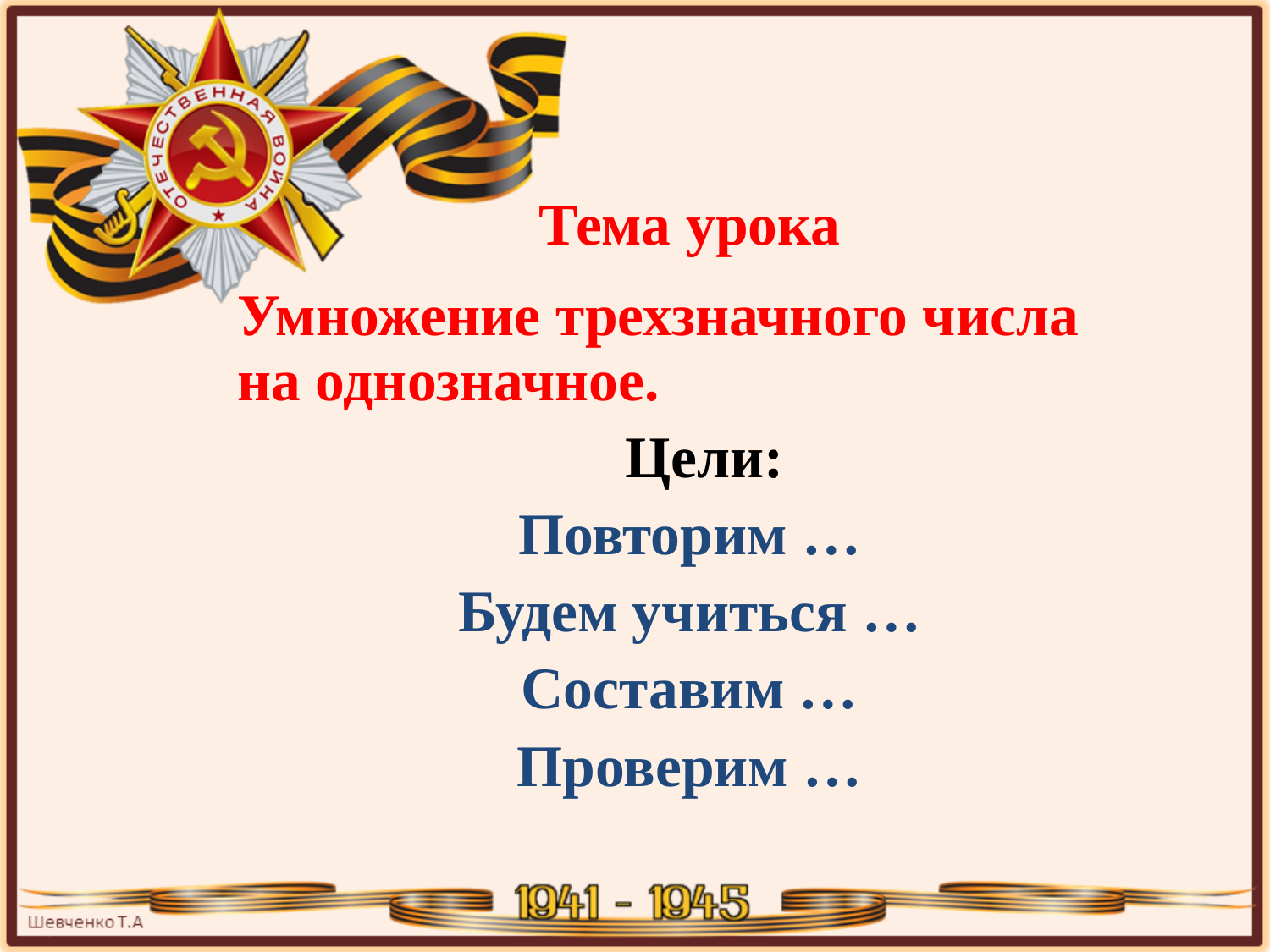

Тема урока
Умножение трехзначного числа на однозначное.
   Цели:
Повторим …
Будем учиться …
Составим …
Проверим …